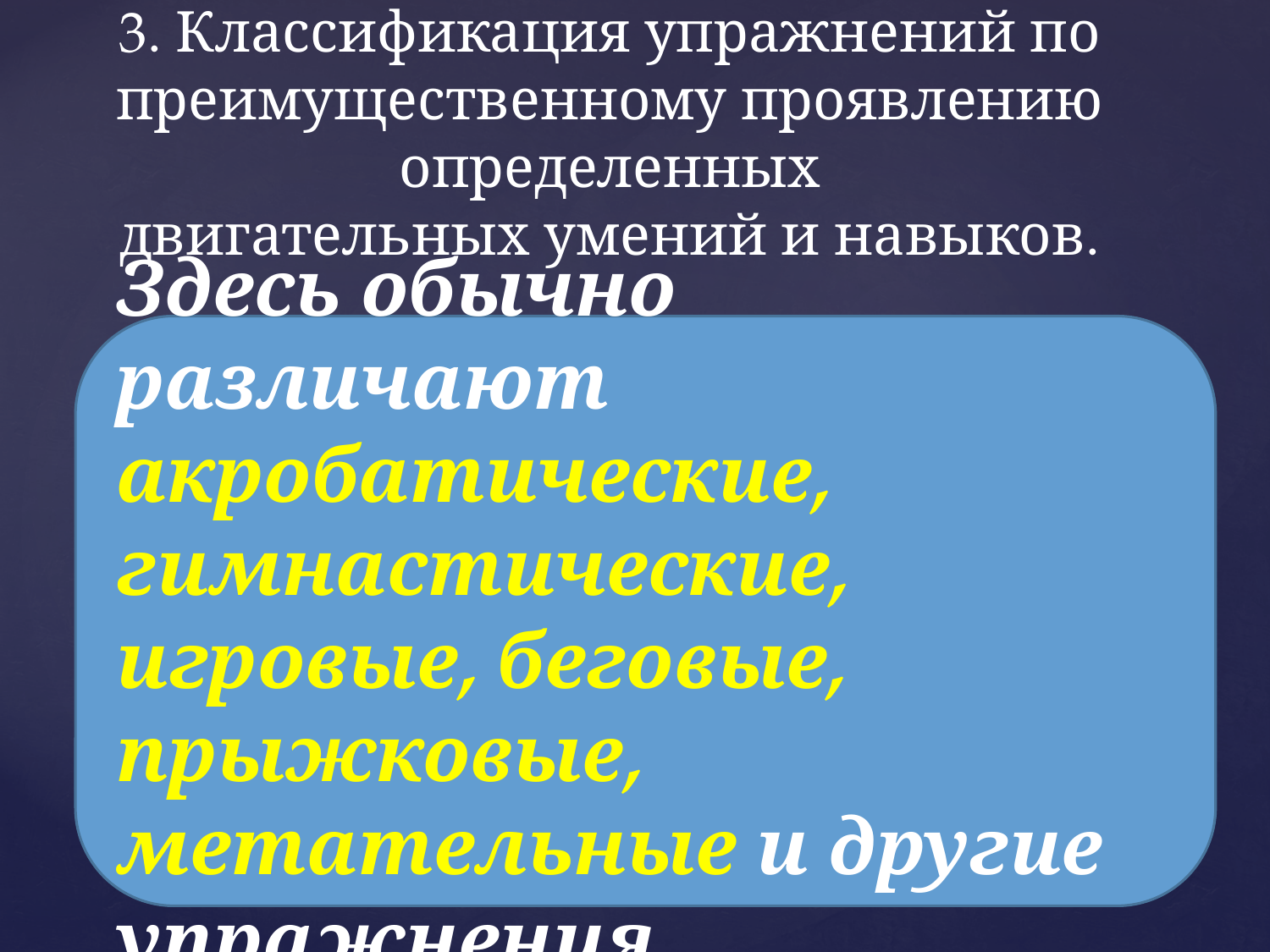

# 3. Классификация упражнений по преимущественному проявлению определенных двигательных умений и навыков.
Здесь обычно различают акробатические,
гимнастические, игровые, беговые, прыжковые, метательные и другие
упражнения.